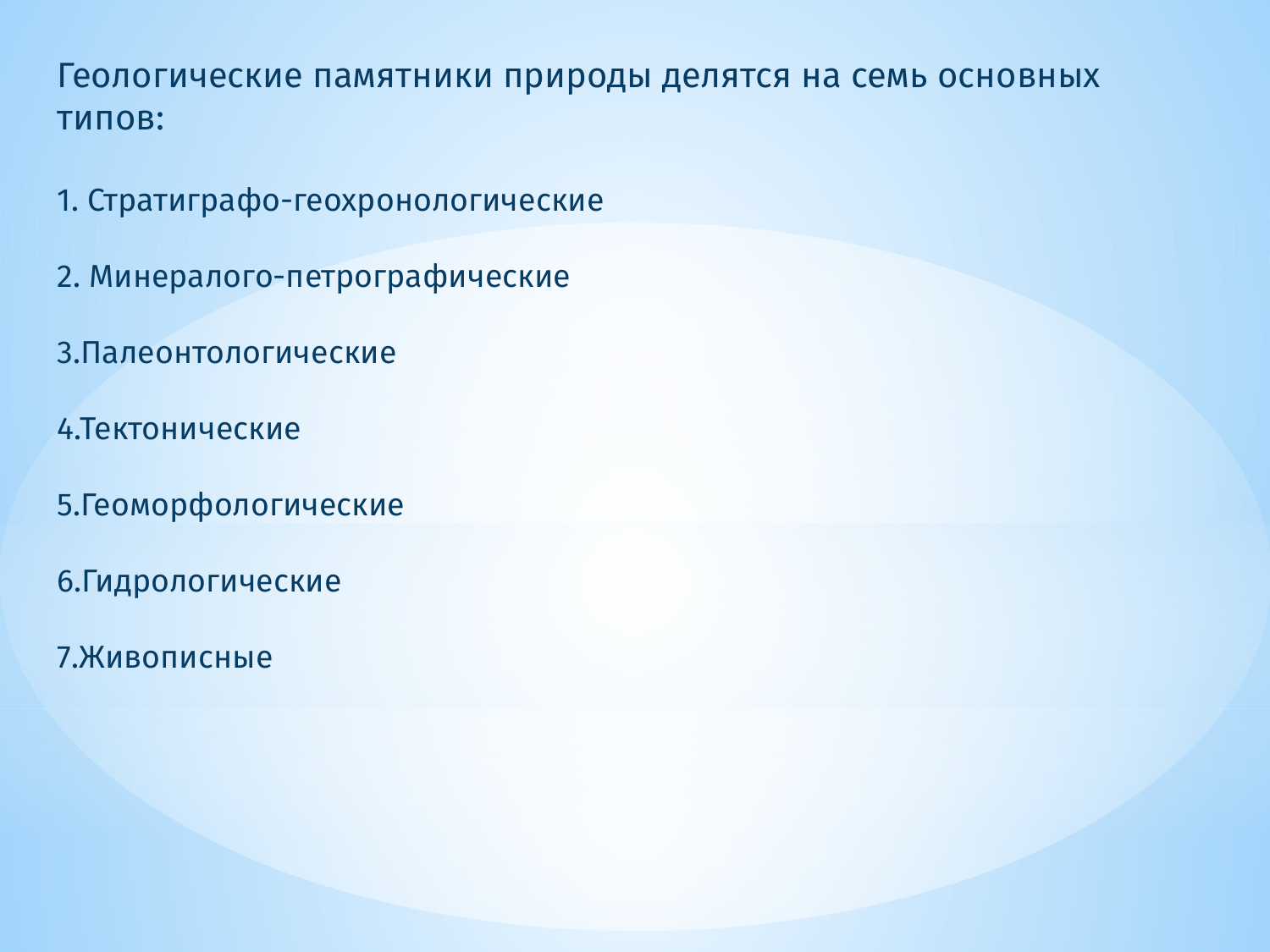

Геологические памятники природы делятся на семь основных типов:

1. Стратиграфо-геохронологические

2. Минералого-петрографические

3.Палеонтологические

4.Тектонические

5.Геоморфологические

6.Гидрологические

7.Живописные